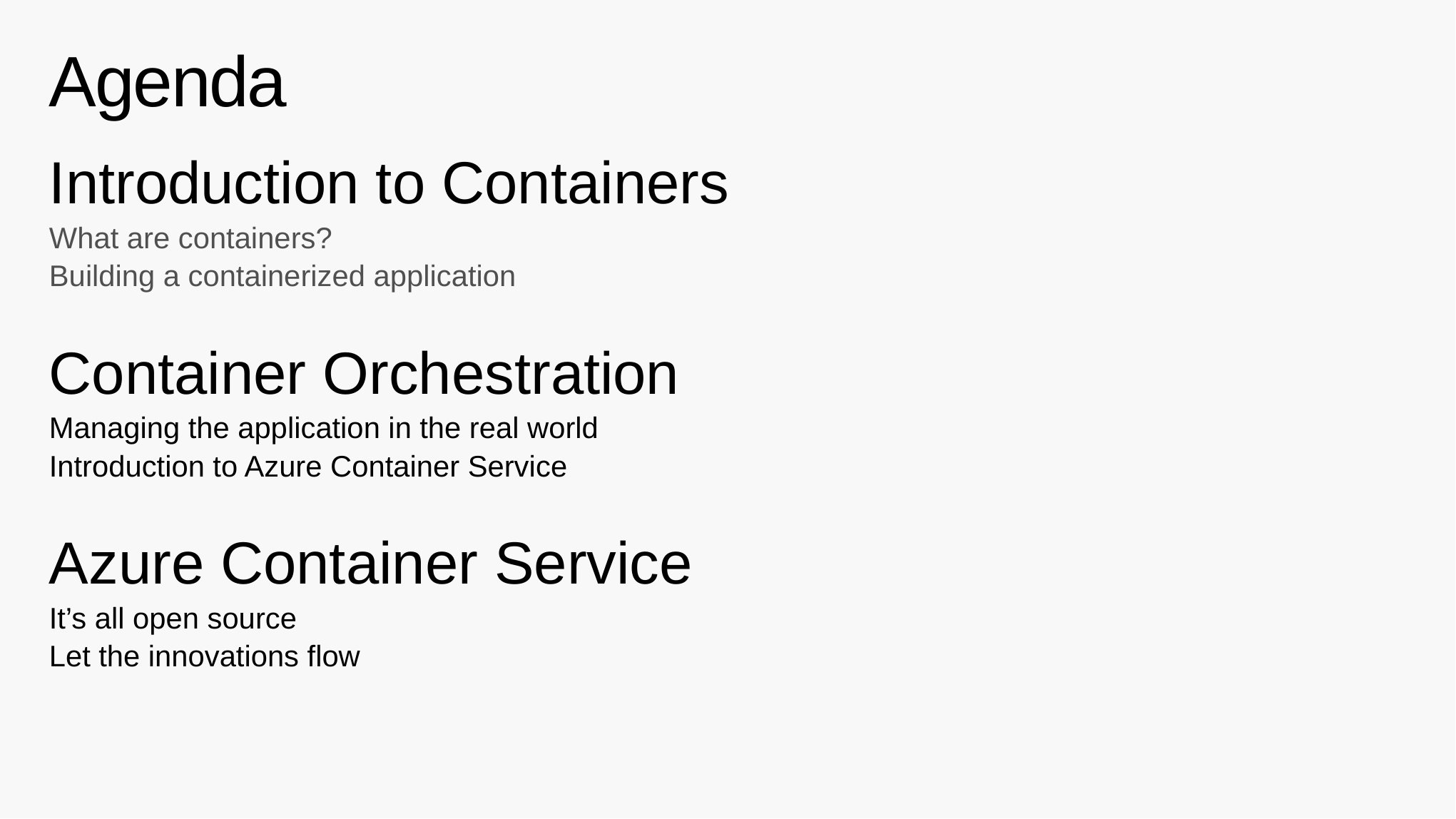

# Agenda
Introduction to Containers
What are containers?
Building a containerized application

Container Orchestration
Managing the application in the real world
Introduction to Azure Container Service

Azure Container Service
It’s all open source
Let the innovations flow